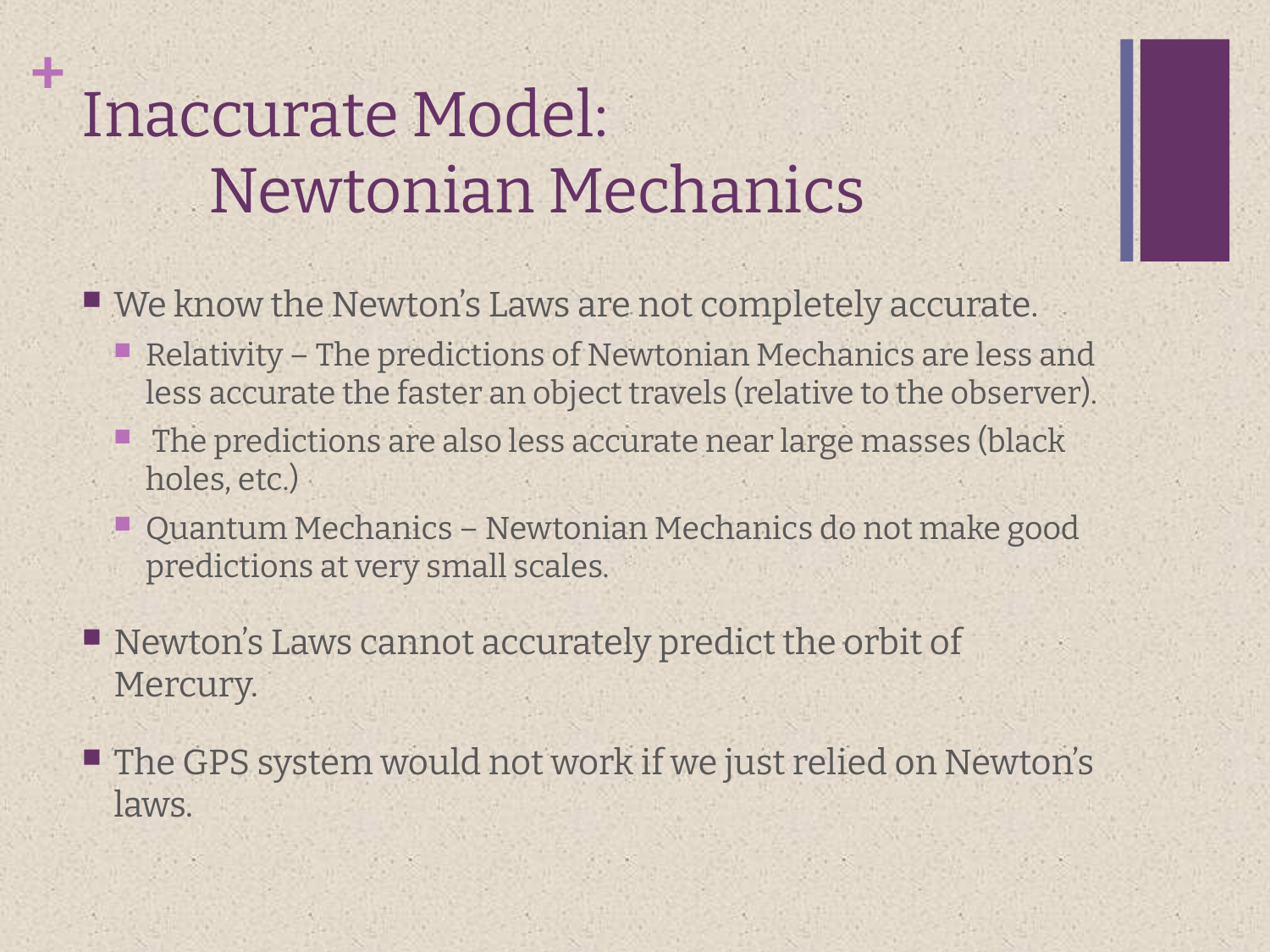

# Inaccurate Model: Newtonian Mechanics
We know the Newton’s Laws are not completely accurate.
Relativity – The predictions of Newtonian Mechanics are less and less accurate the faster an object travels (relative to the observer).
 The predictions are also less accurate near large masses (black holes, etc.)
Quantum Mechanics – Newtonian Mechanics do not make good predictions at very small scales.
Newton’s Laws cannot accurately predict the orbit of Mercury.
The GPS system would not work if we just relied on Newton’s laws.